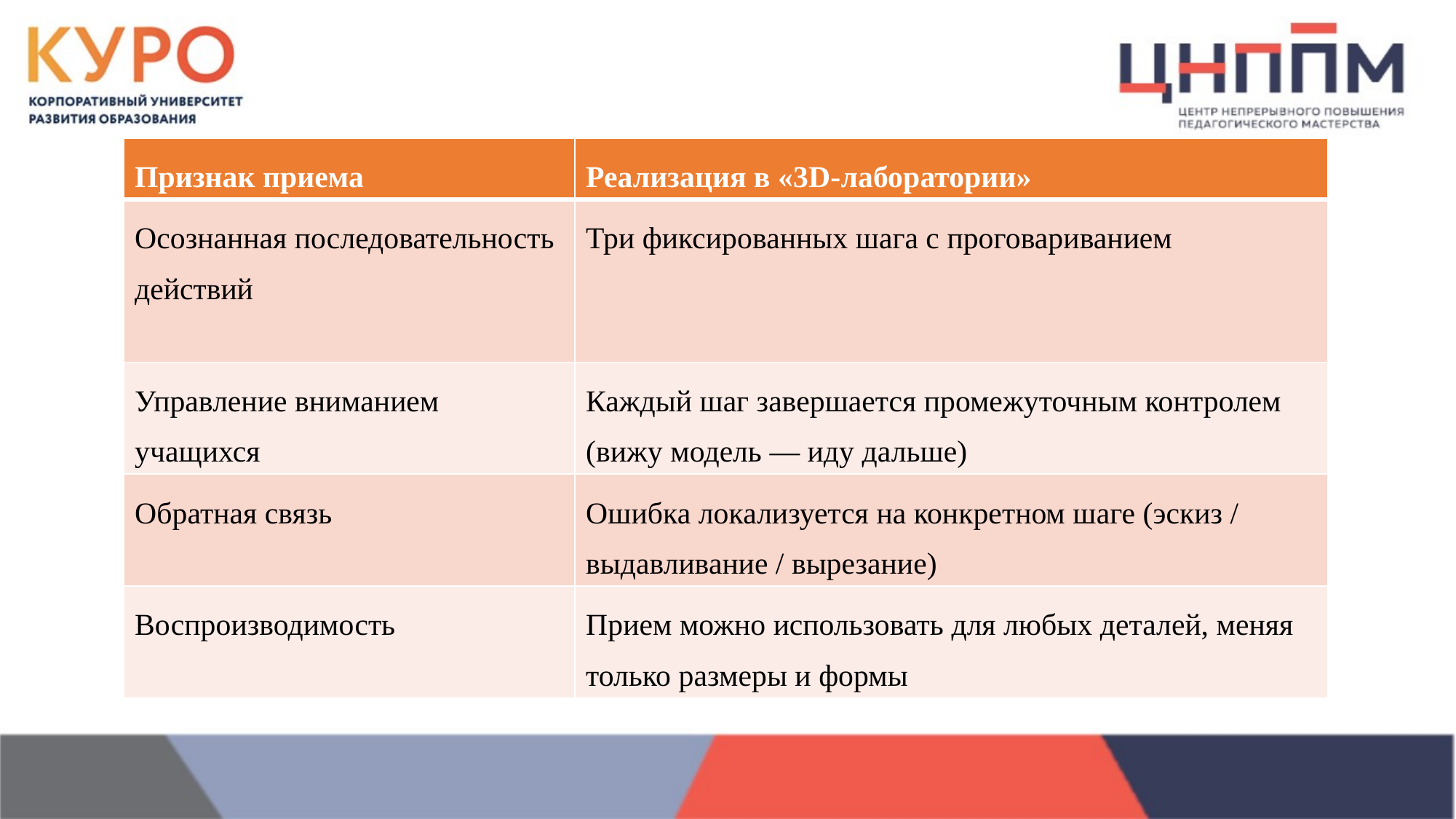

| Признак приема | Реализация в «3D-лаборатории» |
| --- | --- |
| Осознанная последовательность действий | Три фиксированных шага с проговариванием |
| Управление вниманием учащихся | Каждый шаг завершается промежуточным контролем (вижу модель — иду дальше) |
| Обратная связь | Ошибка локализуется на конкретном шаге (эскиз / выдавливание / вырезание) |
| Воспроизводимость | Прием можно использовать для любых деталей, меняя только размеры и формы |